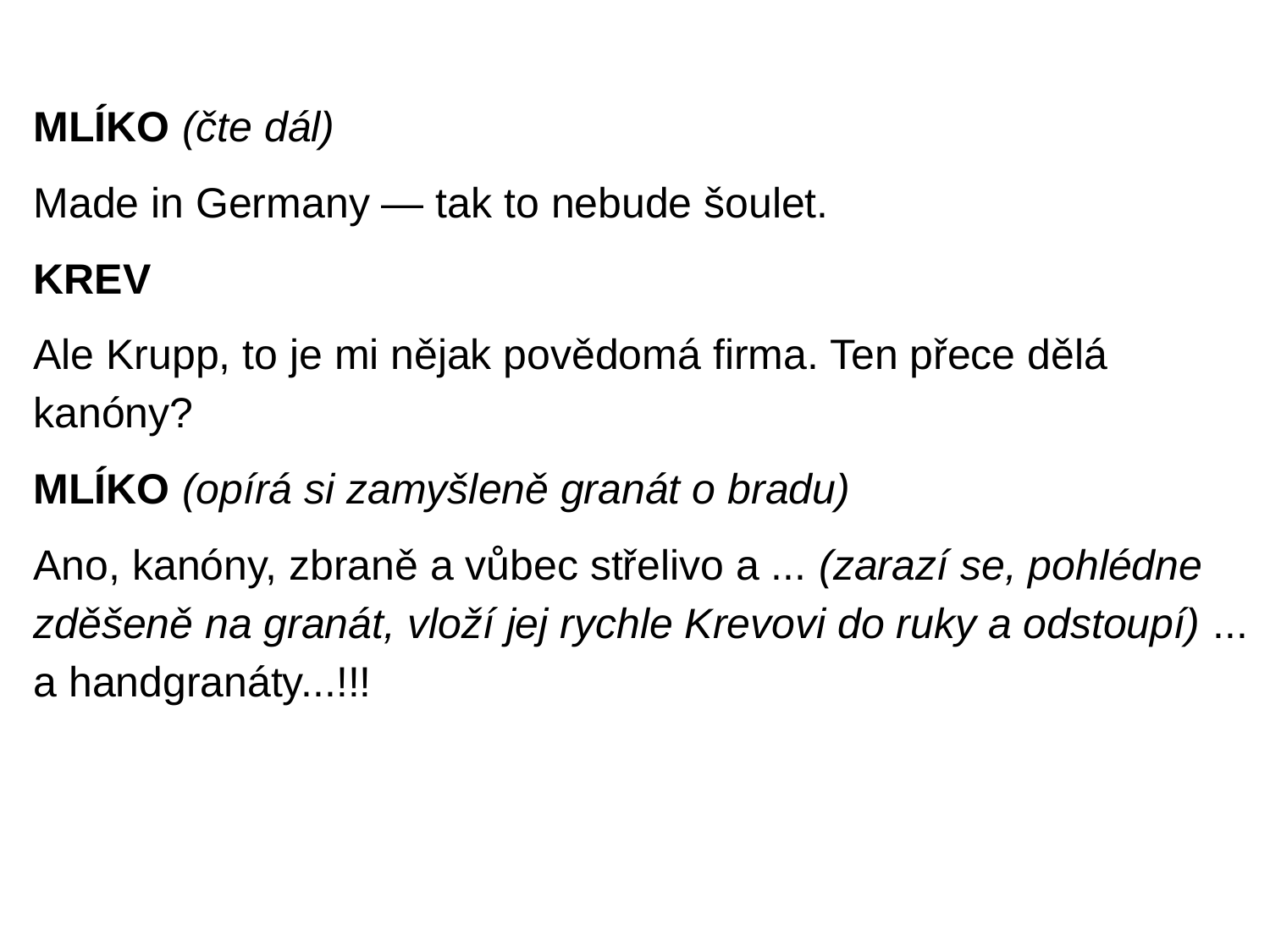

MLÍKO (čte dál)
Made in Germany — tak to nebude šoulet.
KREV
Ale Krupp, to je mi nějak povědomá firma. Ten přece dělá kanóny?
MLÍKO (opírá si zamyšleně granát o bradu)
Ano, kanóny, zbraně a vůbec střelivo a ... (zarazí se, pohlédne zděšeně na granát, vloží jej rychle Krevovi do ruky a odstoupí) ... a handgranáty...!!!